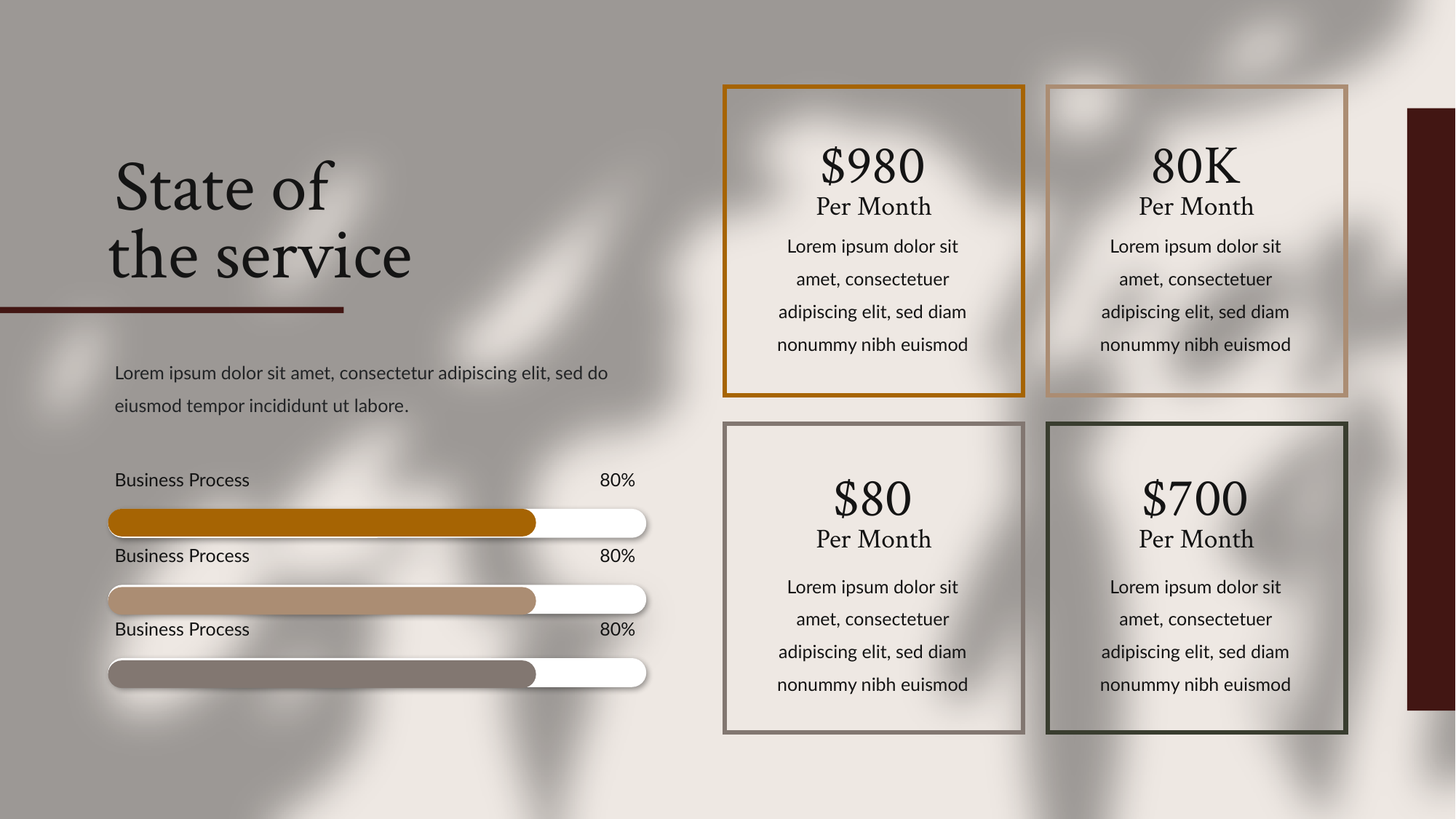

$980
80K
State of
the service
Per Month
Per Month
Lorem ipsum dolor sit amet, consectetuer adipiscing elit, sed diam nonummy nibh euismod
Lorem ipsum dolor sit amet, consectetuer adipiscing elit, sed diam nonummy nibh euismod

Lorem ipsum dolor sit amet, consectetur adipiscing elit, sed do eiusmod tempor incididunt ut labore.

$80
$700
Business Process

80%
Per Month
Per Month
Business Process

80%
Lorem ipsum dolor sit amet, consectetuer adipiscing elit, sed diam nonummy nibh euismod
Lorem ipsum dolor sit amet, consectetuer adipiscing elit, sed diam nonummy nibh euismod
Business Process

80%